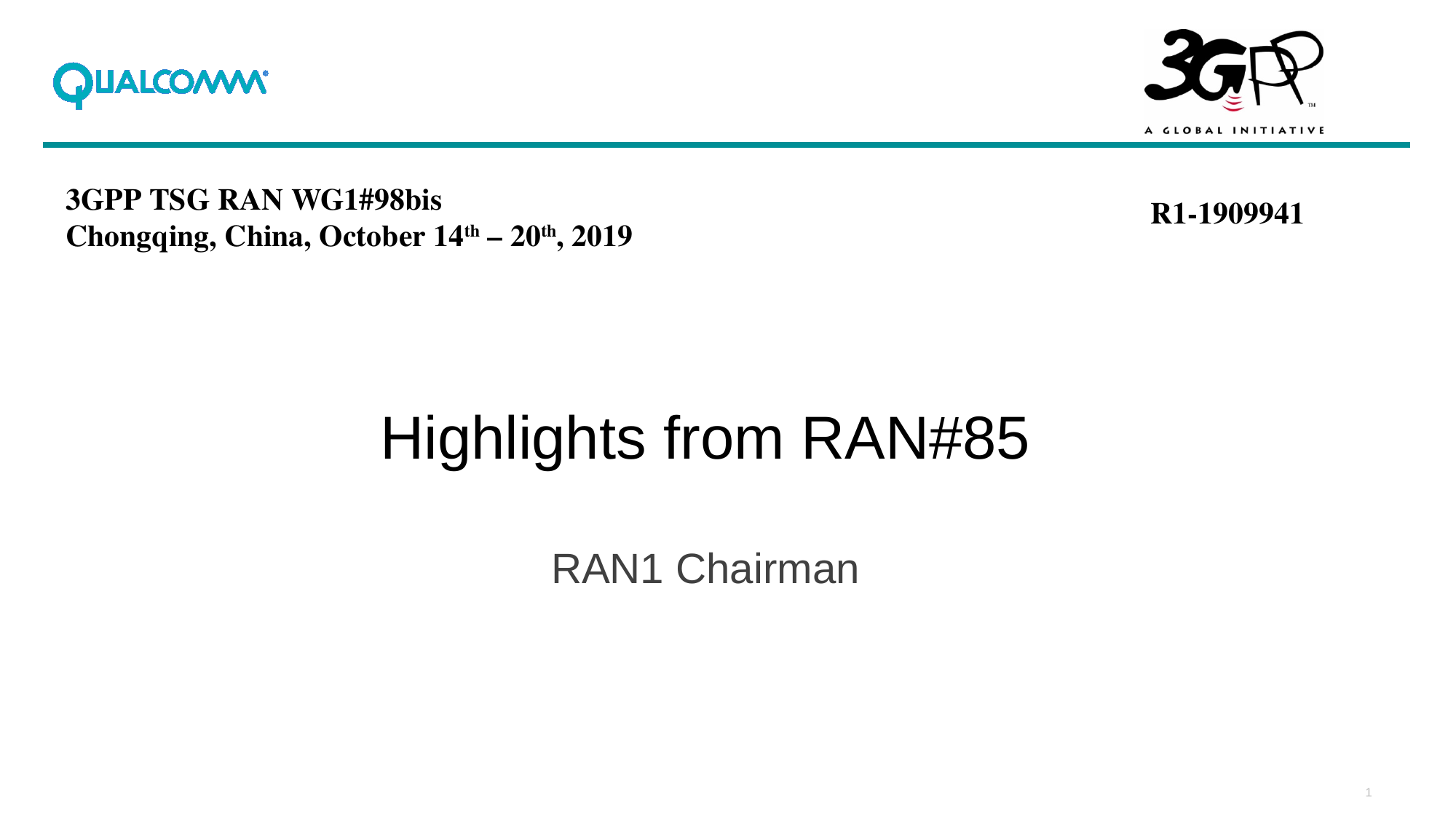

3GPP TSG RAN WG1#98bis
Chongqing, China, October 14th – 20th, 2019
R1-1909941
Highlights from RAN#85

RAN1 Chairman